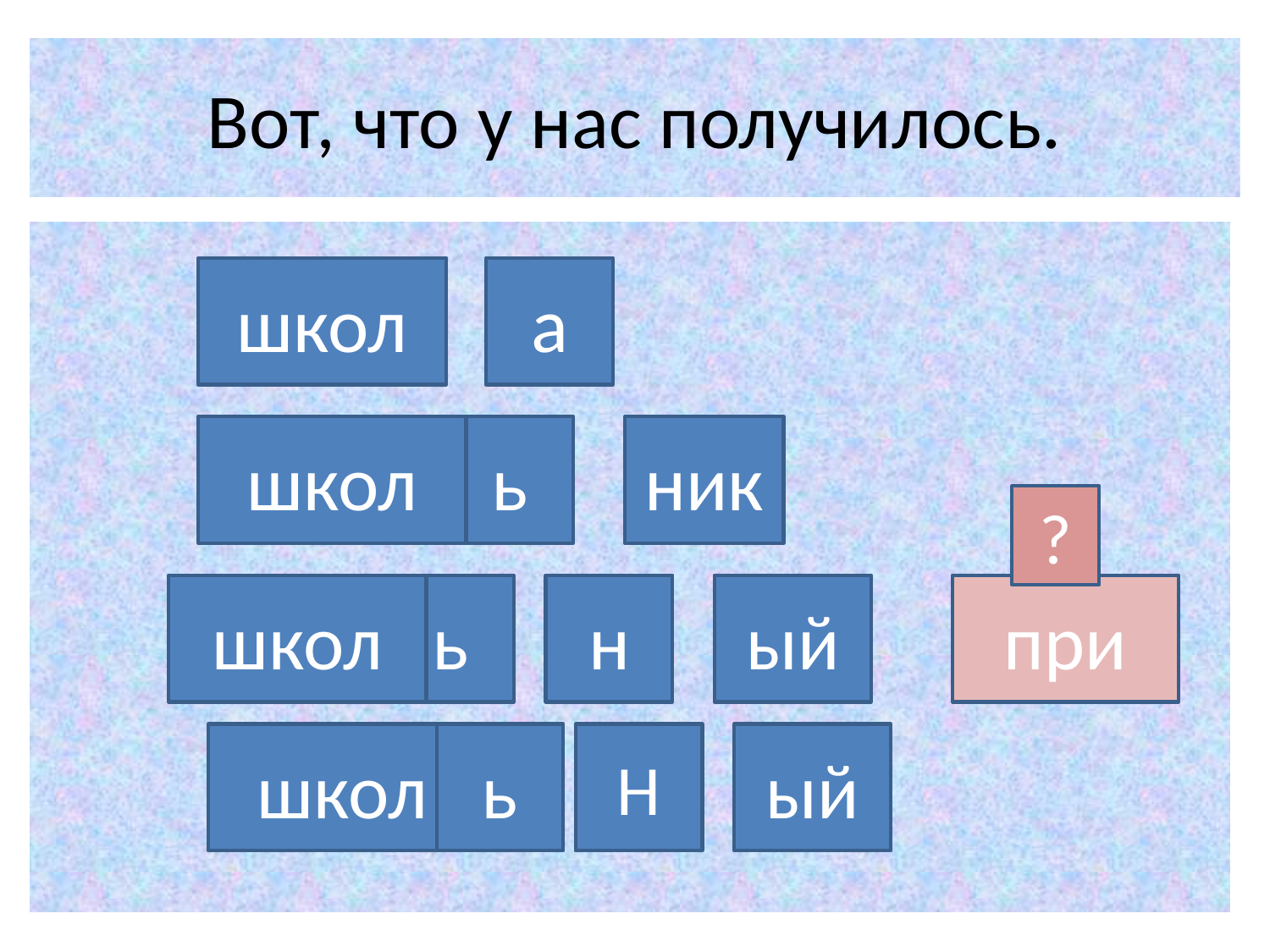

Вот, что у нас получилось.

школ
а
школ
ь
ник
?
школ
ь
н
ый
при
школ
ь
Н
ый